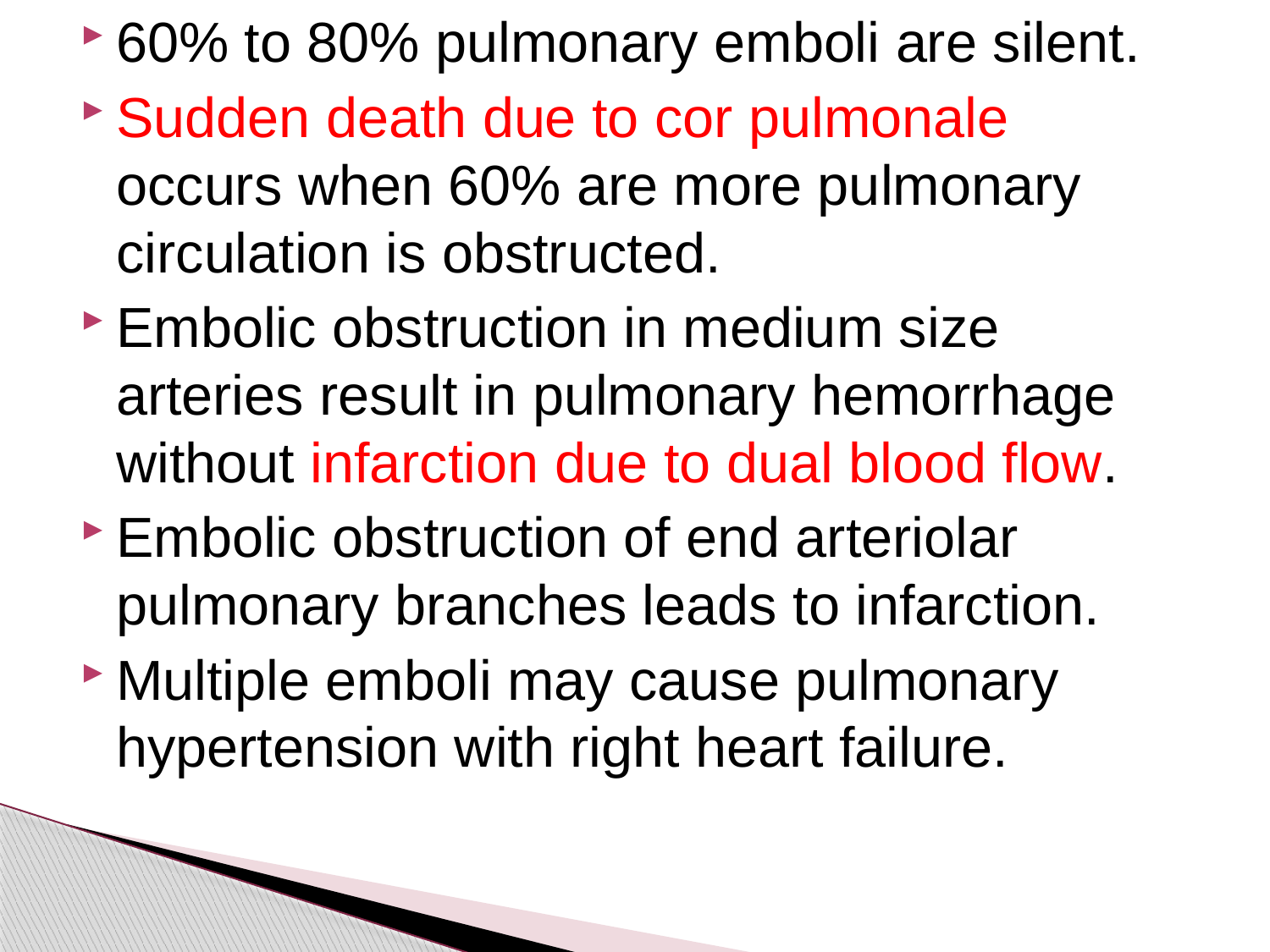

60% to 80% pulmonary emboli are silent.
Sudden death due to cor pulmonale occurs when 60% are more pulmonary circulation is obstructed.
Embolic obstruction in medium size arteries result in pulmonary hemorrhage  without infarction due to dual blood flow.
Embolic obstruction of end arteriolar pulmonary branches leads to infarction.
Multiple emboli may cause pulmonary hypertension with right heart failure.